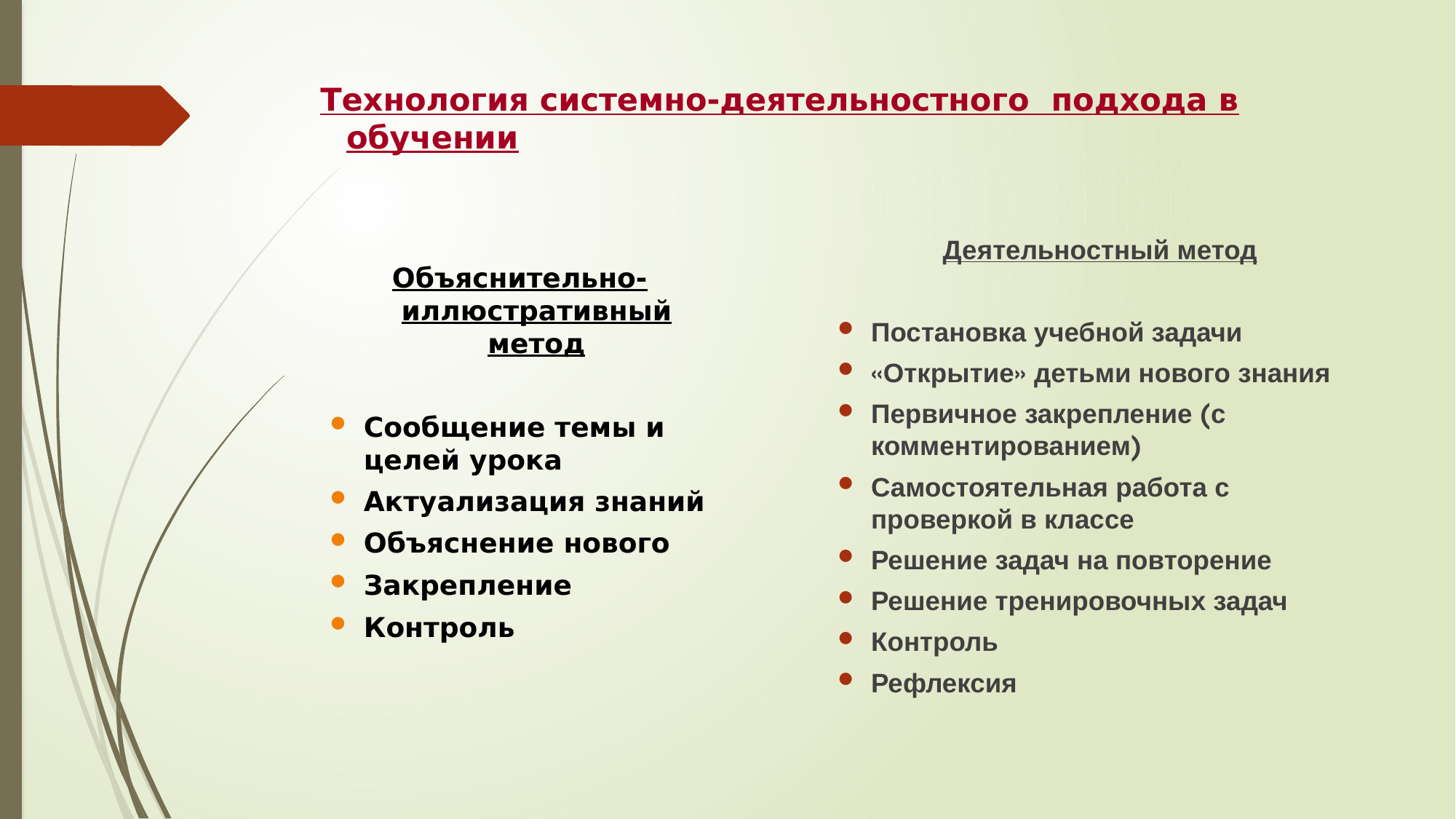

# Технология системно-деятельностного  подхода в обучении
Деятельностный метод

Постановка учебной задачи
«Открытие» детьми нового знания
Первичное закрепление (с комментированием)
Самостоятельная работа с проверкой в классе
Решение задач на повторение
Решение тренировочных задач
Контроль
Рефлексия

Объяснительно-иллюстративный метод

Сообщение темы и целей урока
Актуализация знаний
Объяснение нового
Закрепление
Контроль